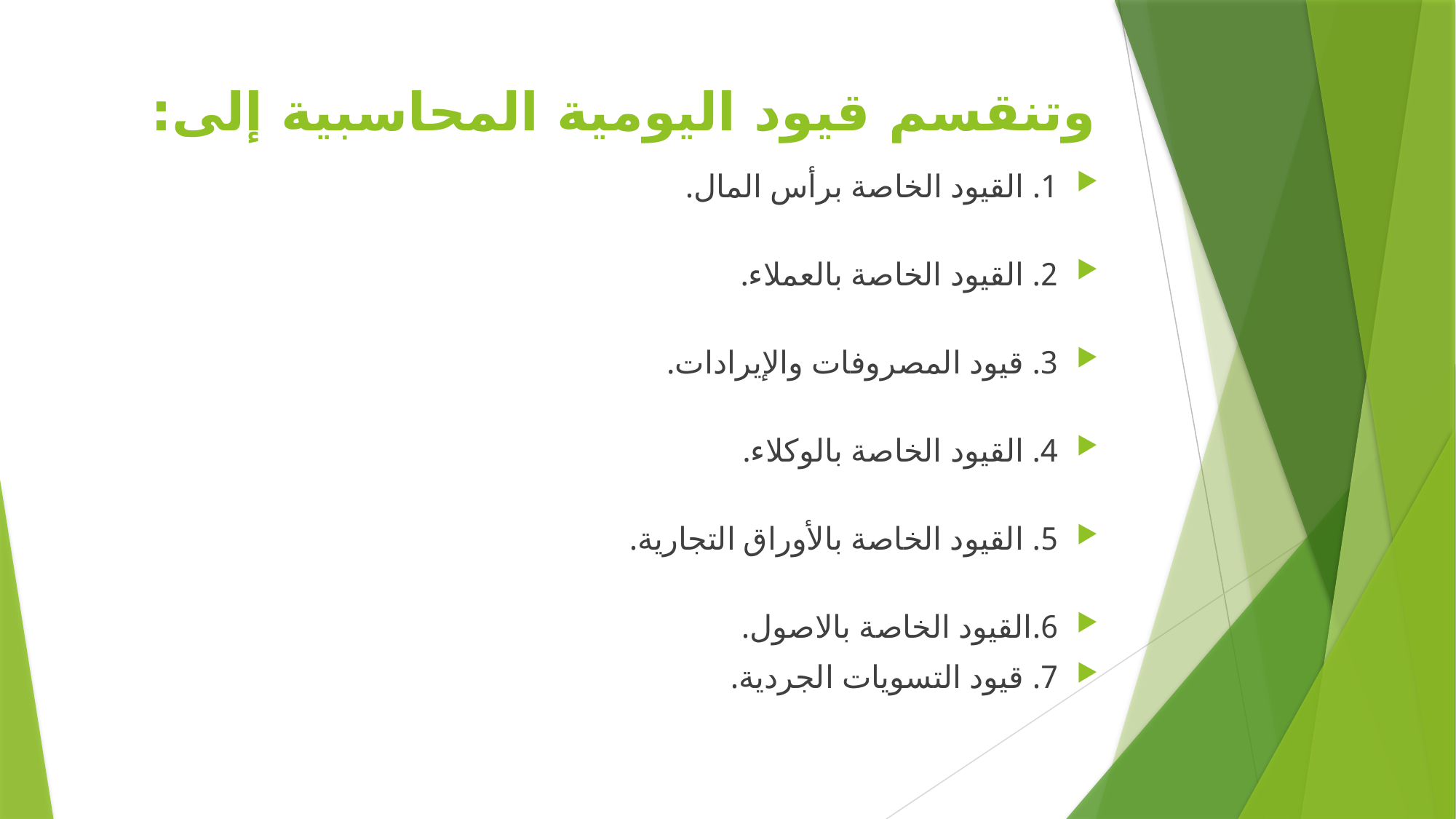

# وتنقسم قيود اليومية المحاسبية إلى:
1. القيود الخاصة برأس المال.
2. القيود الخاصة بالعملاء.
3. قيود المصروفات والإيرادات.
4. القيود الخاصة بالوكلاء.
5. القيود الخاصة بالأوراق التجارية.
6.القيود الخاصة بالاصول.
7. قيود التسويات الجردية.